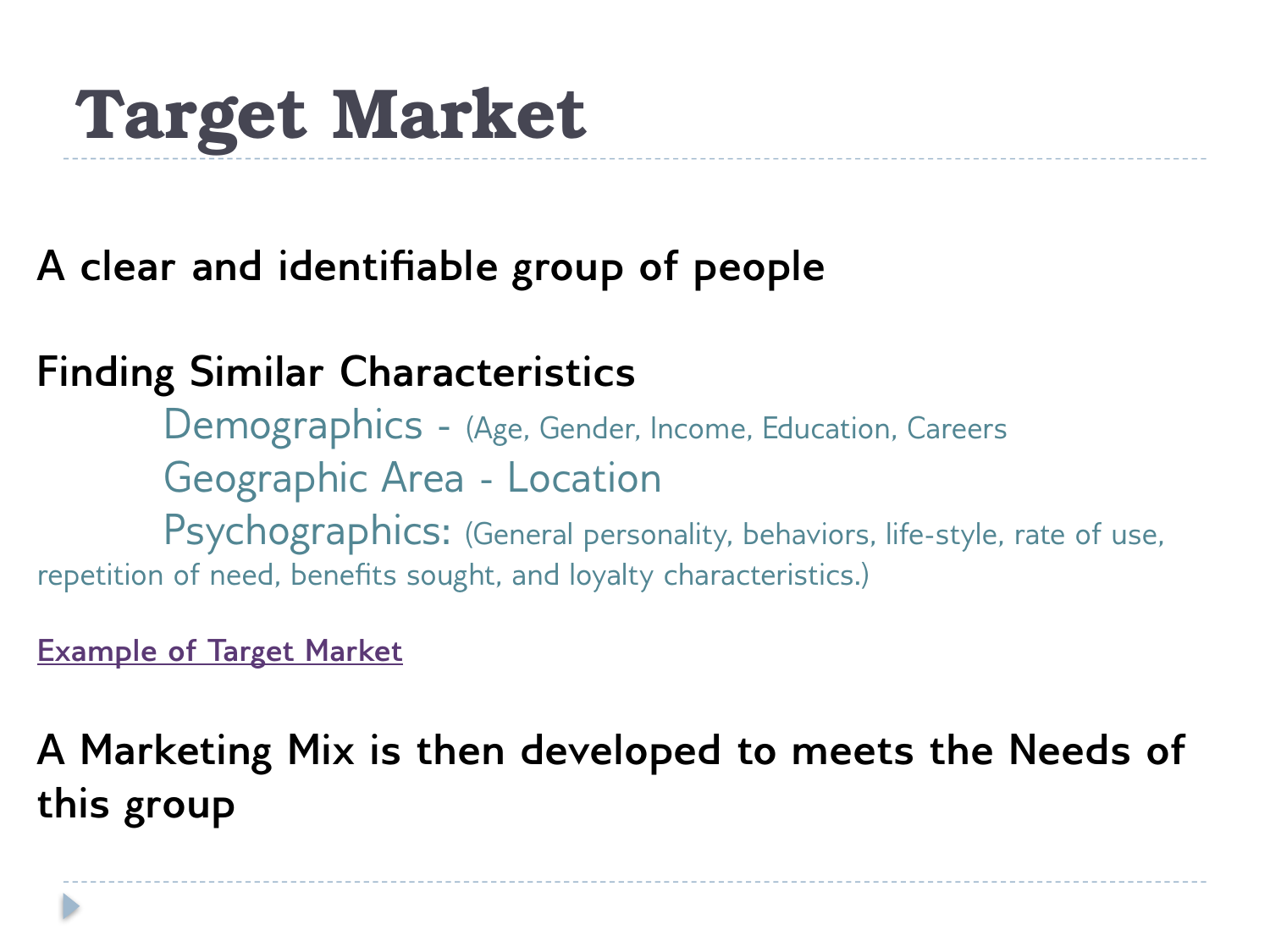

# Target Market
A clear and identifiable group of people

Finding Similar Characteristics
	Demographics - (Age, Gender, Income, Education, Careers
	Geographic Area - Location
	Psychographics: (General personality, behaviors, life-style, rate of use, repetition of need, benefits sought, and loyalty characteristics.)

Example of Target Market

A Marketing Mix is then developed to meets the Needs of this group